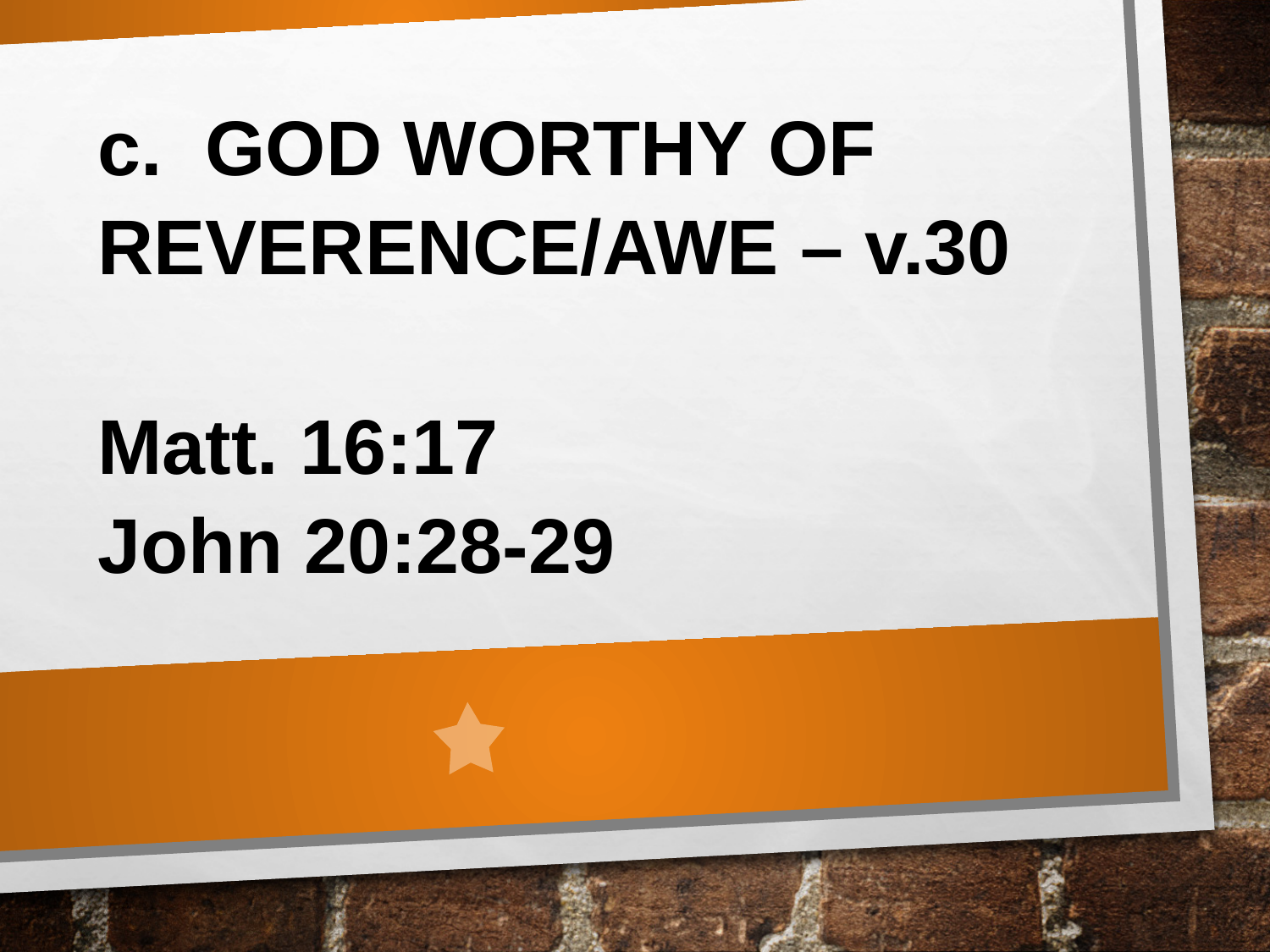

c.  GOD WORTHY OF REVERENCE/AWE – v.30

Matt. 16:17
John 20:28-29